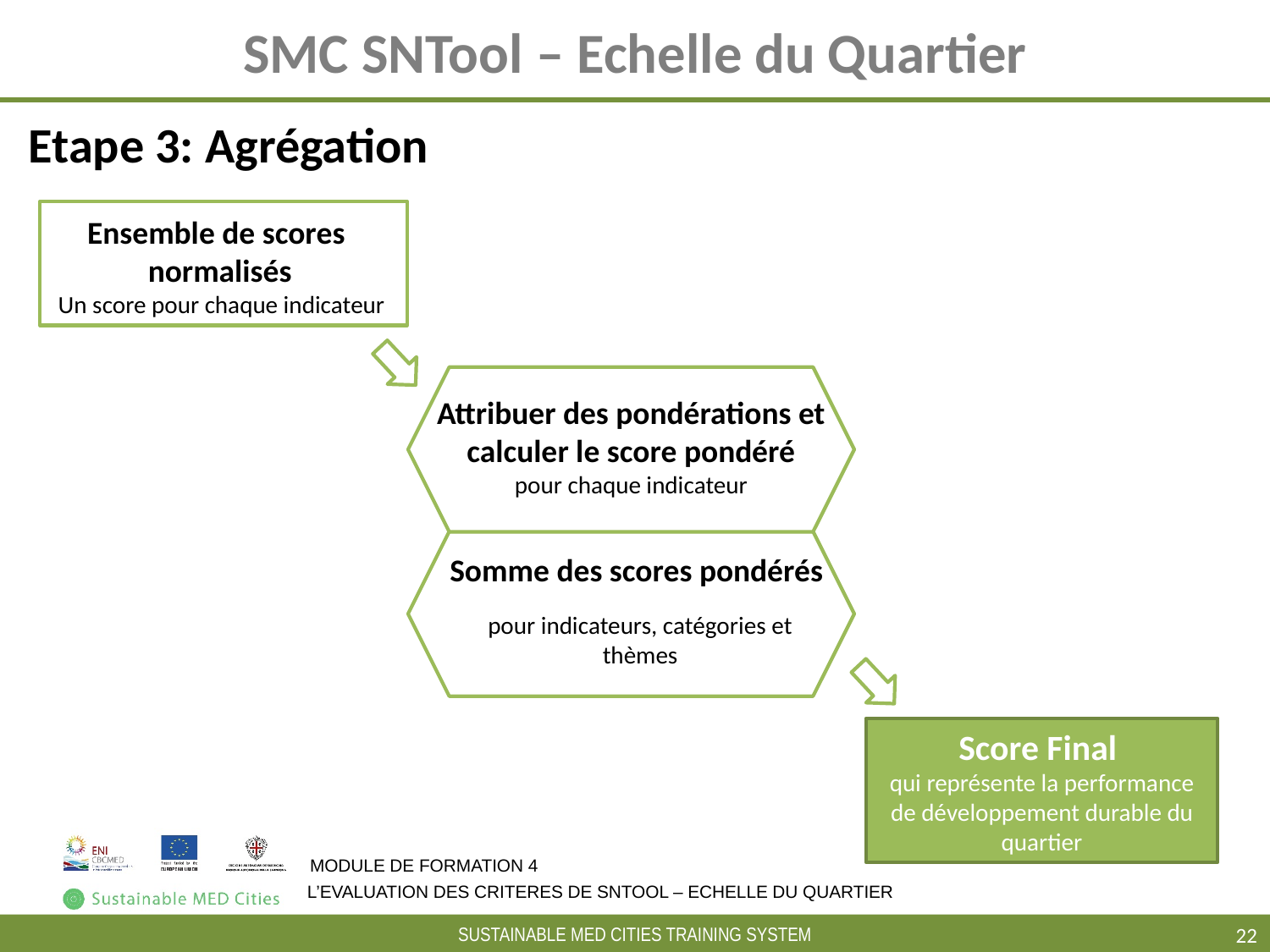

# SMC SNTool – Echelle du Quartier
Etape 3: Agrégation

Ensemble de scores
normalisés
 Un score pour chaque indicateur

Attribuer des pondérations et calculer le score pondéré
pour chaque indicateur

Somme des scores pondérés

pour indicateurs, catégories et thèmes

Score Final
qui représente la performance de développement durable du quartier
MODULE DE FORMATION 4
L’EVALUATION DES CRITERES DE SNTOOL – ECHELLE DU QUARTIER
22